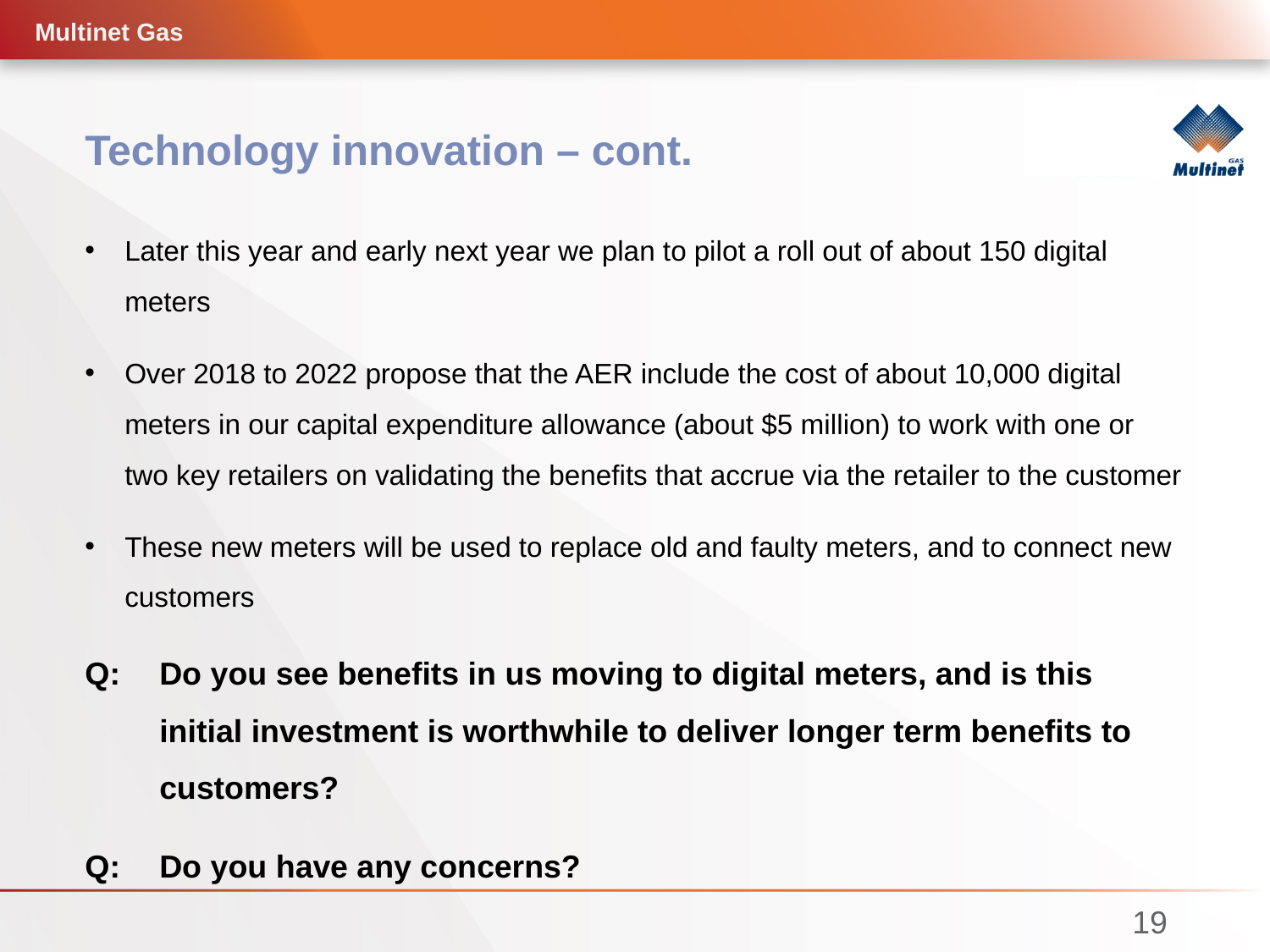

Multinet Gas

# Technology innovation – cont.
Later this year and early next year we plan to pilot a roll out of about 150 digital meters
Over 2018 to 2022 propose that the AER include the cost of about 10,000 digital meters in our capital expenditure allowance (about $5 million) to work with one or two key retailers on validating the benefits that accrue via the retailer to the customer
These new meters will be used to replace old and faulty meters, and to connect new customers
Q: 	Do you see benefits in us moving to digital meters, and is this initial investment is worthwhile to deliver longer term benefits to customers?
Q: 	Do you have any concerns?
19